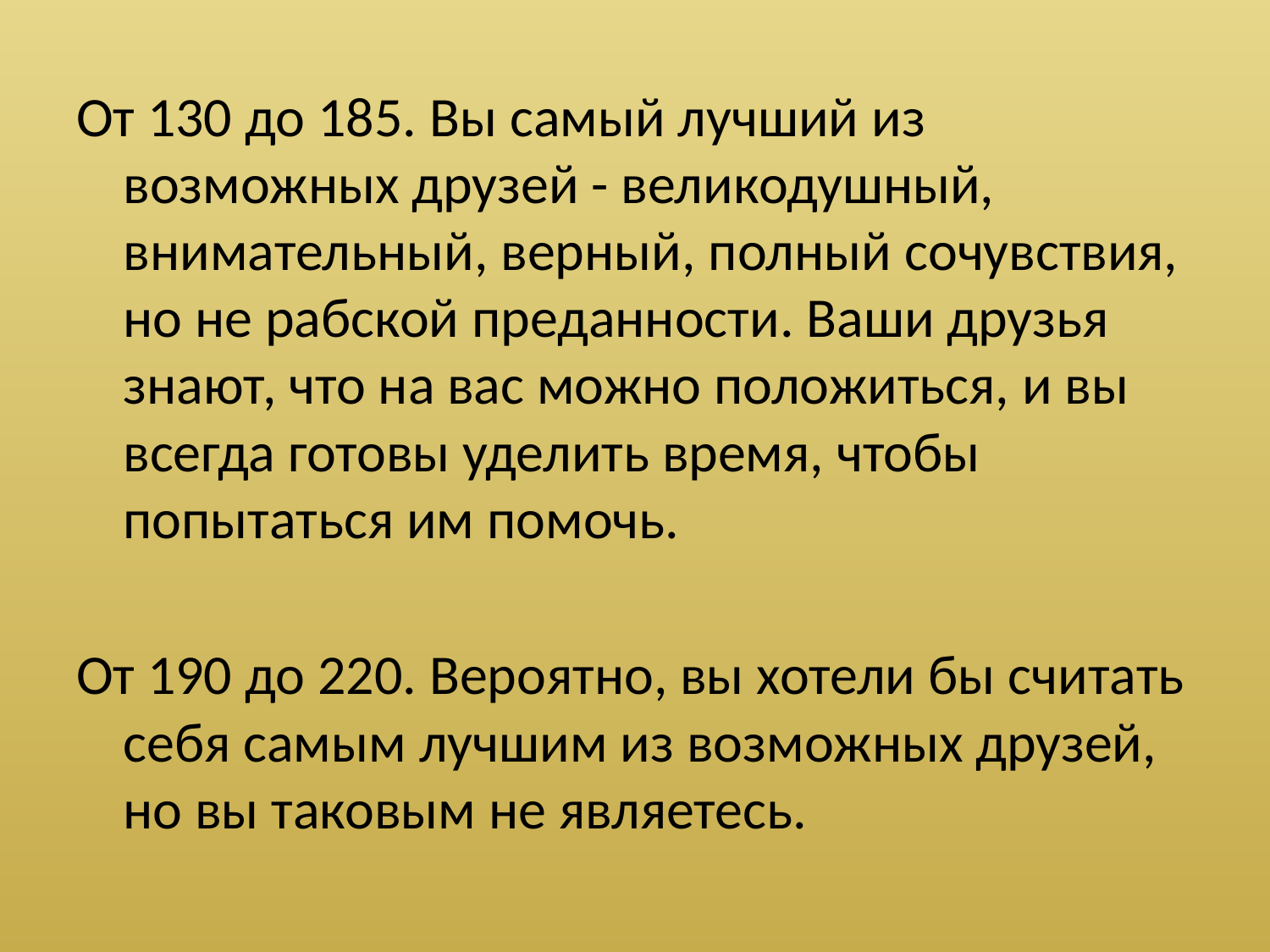

От 130 до 185. Вы самый лучший из возможных друзей - великодушный, внимательный, верный, полный сочувствия, но не рабской преданности. Ваши друзья знают, что на вас можно положиться, и вы всегда готовы уделить время, чтобы попытаться им помочь.

От 190 до 220. Вероятно, вы хотели бы считать себя самым лучшим из возможных друзей, но вы таковым не являетесь.